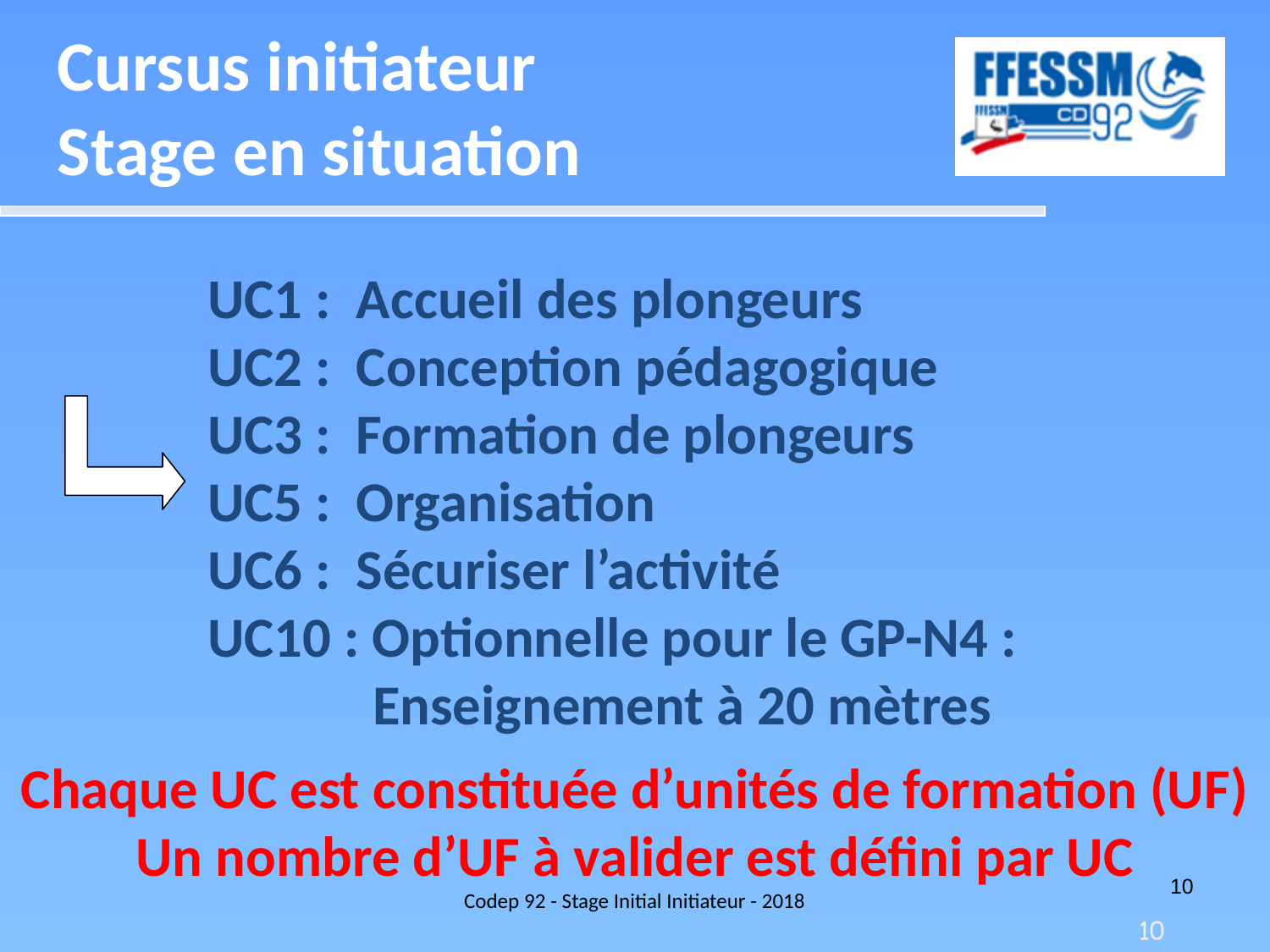

Cursus initiateur
Stage en situation
UC1 :  Accueil des plongeurs
UC2 :  Conception pédagogique
UC3 :  Formation de plongeurs
UC5 :  Organisation
UC6 :  Sécuriser l’activité
UC10 : Optionnelle pour le GP-N4 : 	   	   	   Enseignement à 20 mètres

Chaque UC est constituée d’unités de formation (UF)
Un nombre d’UF à valider est défini par UC

Codep 92 - Stage Initial Initiateur - 2018
10
10